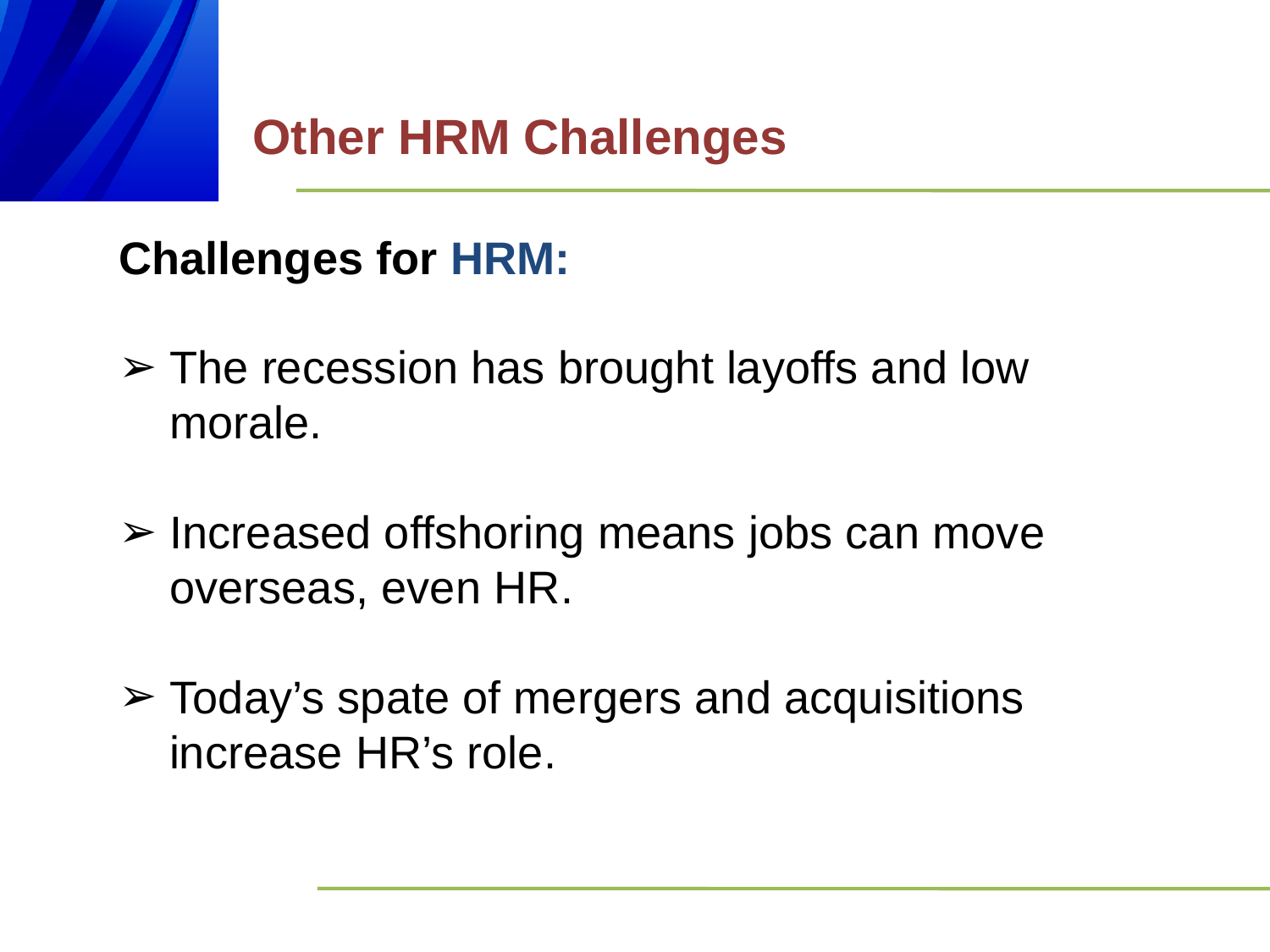

Other HRM Challenges

Challenges for HRM:

 The recession has brought layoffs and low
    morale.

 Increased offshoring means jobs can move
    overseas, even HR.

 Today’s spate of mergers and acquisitions
    increase HR’s role.